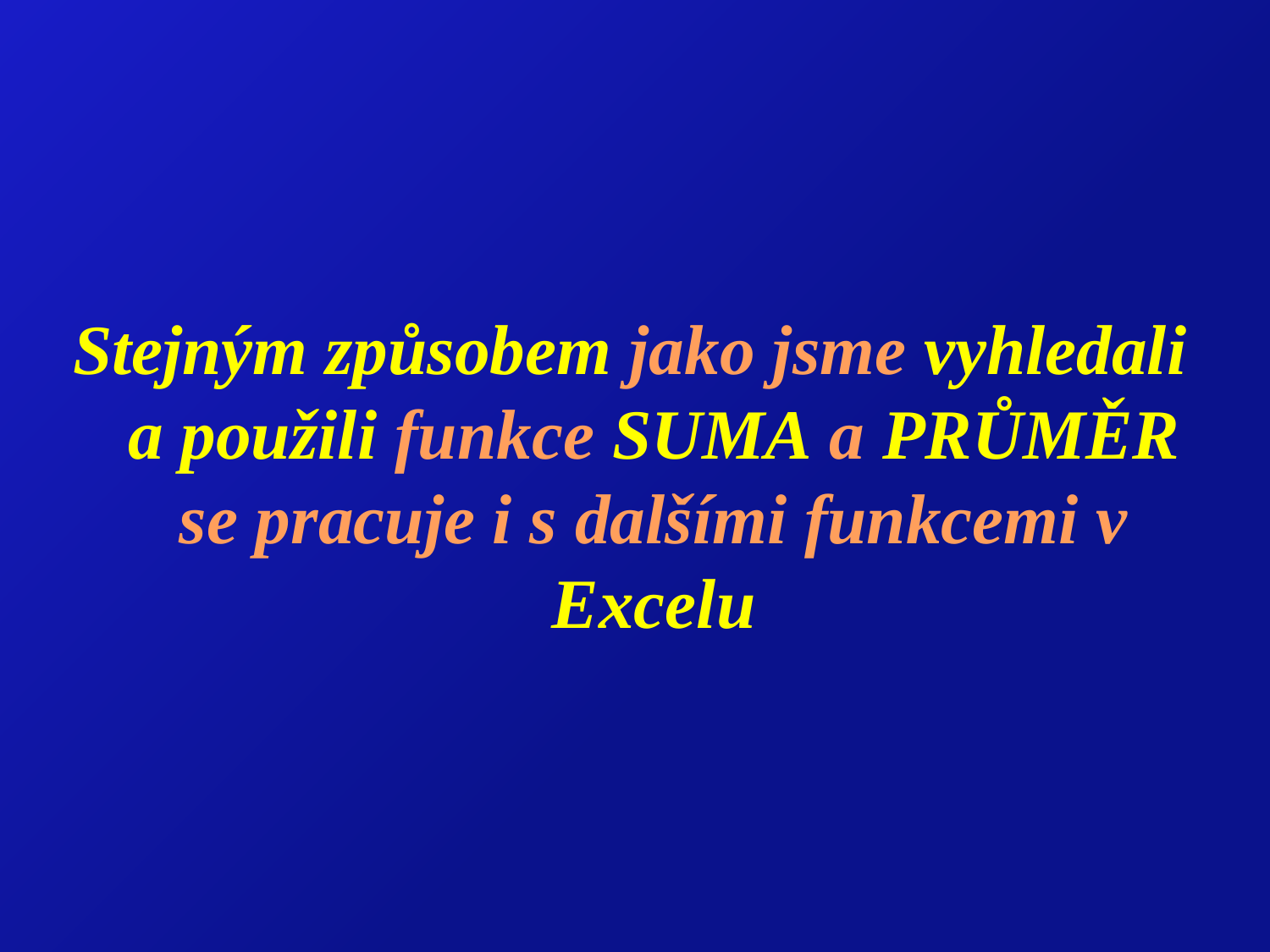

Stejným způsobem jako jsme vyhledali a použili funkce SUMA a PRŮMĚR se pracuje i s dalšími funkcemi v Excelu